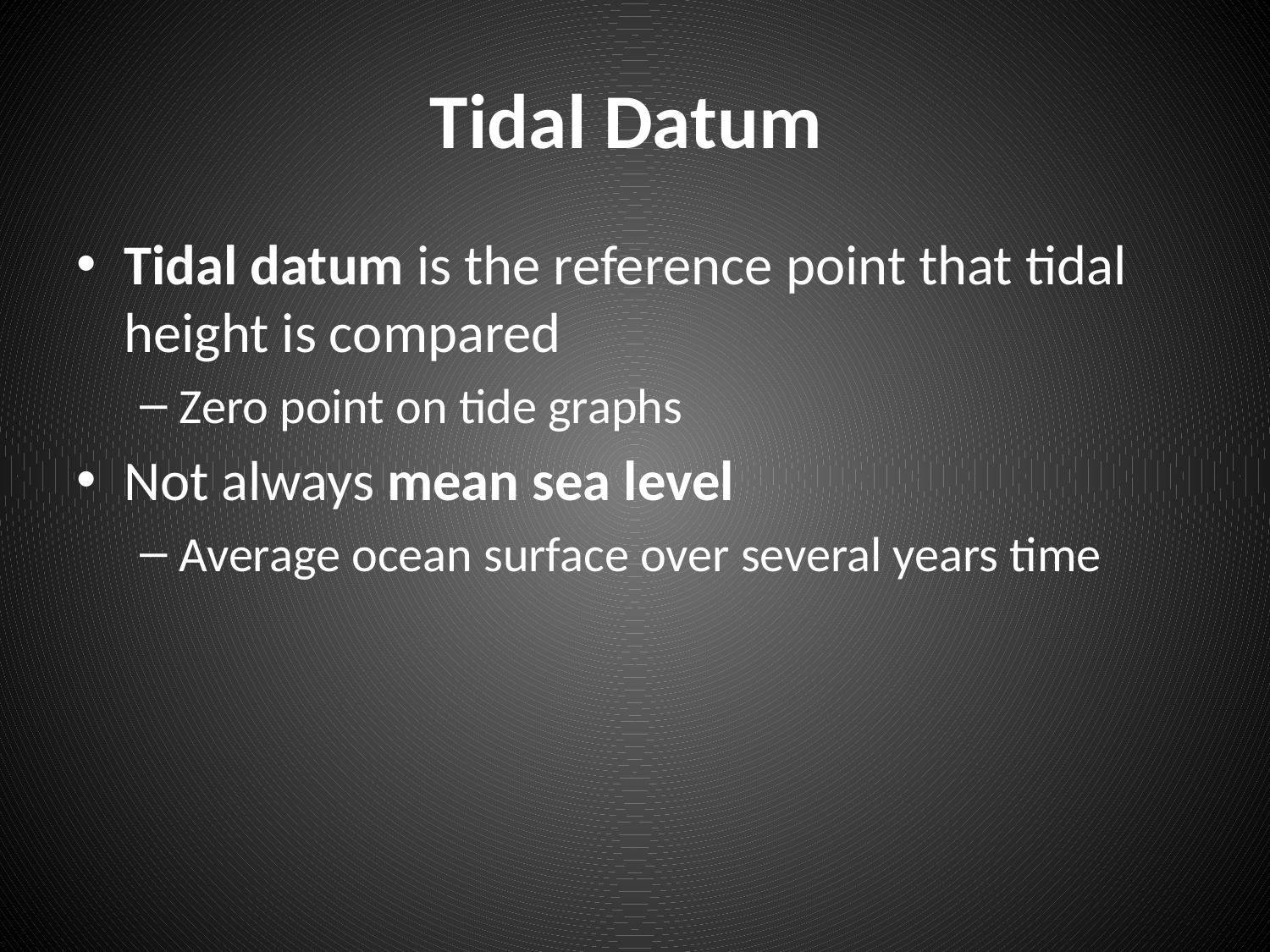

# Tidal Datum
Tidal datum is the reference point that tidal height is compared
Zero point on tide graphs
Not always mean sea level
Average ocean surface over several years time